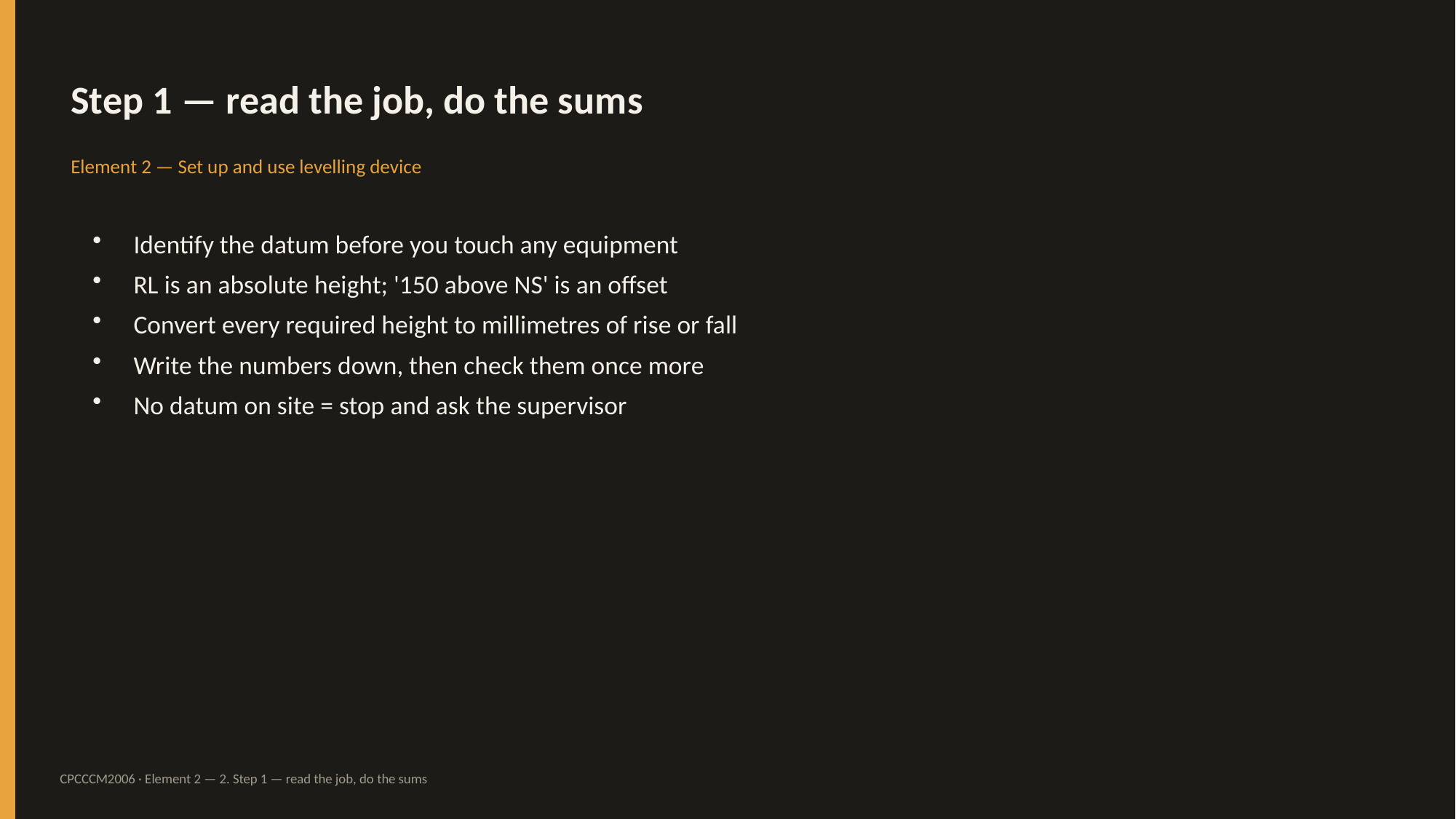

Step 1 — read the job, do the sums
Element 2 — Set up and use levelling device
Identify the datum before you touch any equipment
RL is an absolute height; '150 above NS' is an offset
Convert every required height to millimetres of rise or fall
Write the numbers down, then check them once more
No datum on site = stop and ask the supervisor
CPCCCM2006 · Element 2 — 2. Step 1 — read the job, do the sums